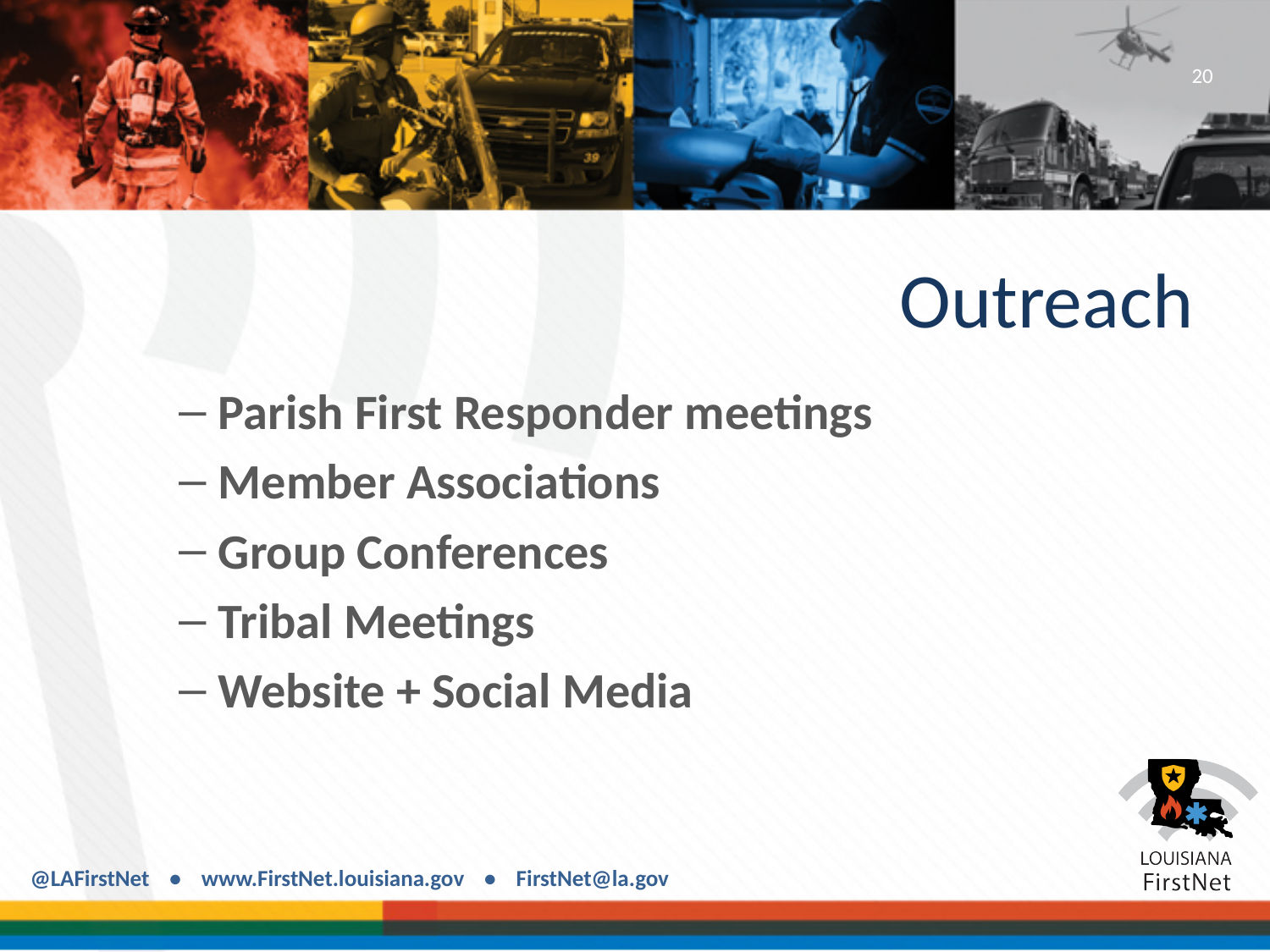

20
# Outreach

Parish First Responder meetings
Member Associations
Group Conferences
Tribal Meetings
Website + Social Media